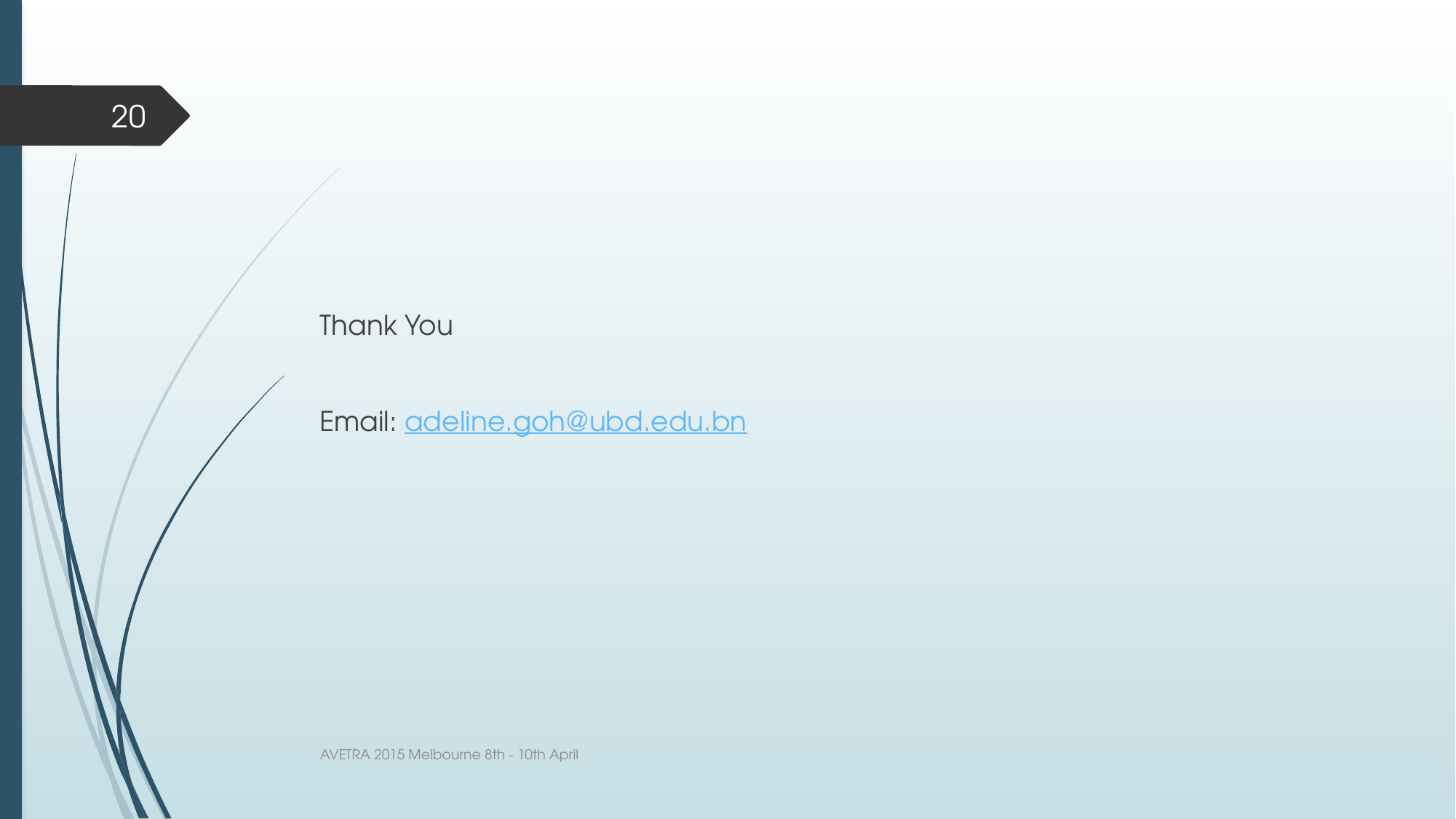

#
20

Thank You

Email: adeline.goh@ubd.edu.bn

AVETRA 2015 Melbourne 8th - 10th April